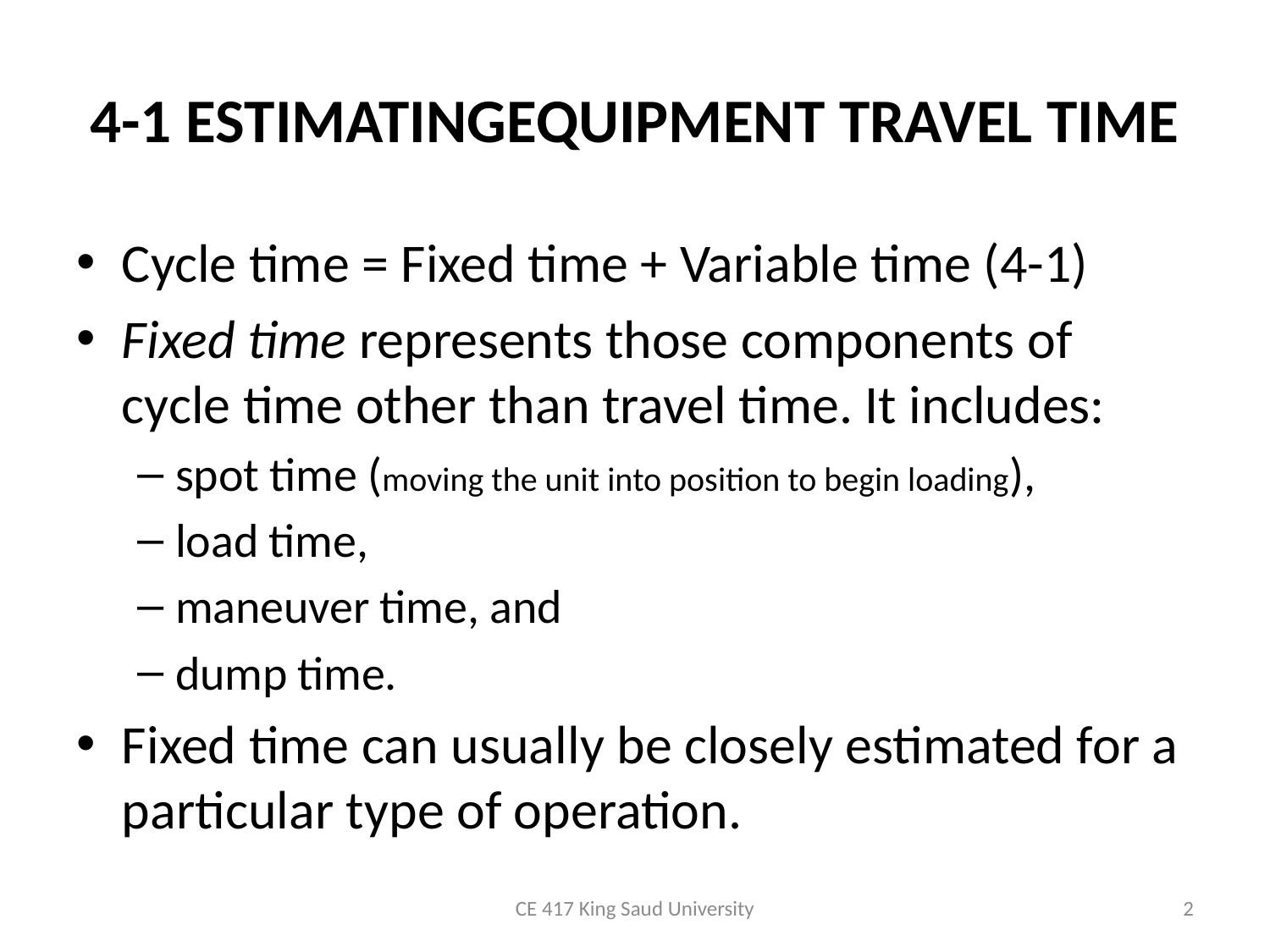

# 4-1 ESTIMATINGEQUIPMENT TRAVEL TIME
Cycle time = Fixed time + Variable time (4-1)
Fixed time represents those components of cycle time other than travel time. It includes:
spot time (moving the unit into position to begin loading),
load time,
maneuver time, and
dump time.
Fixed time can usually be closely estimated for a particular type of operation.

CE 417 King Saud University
2